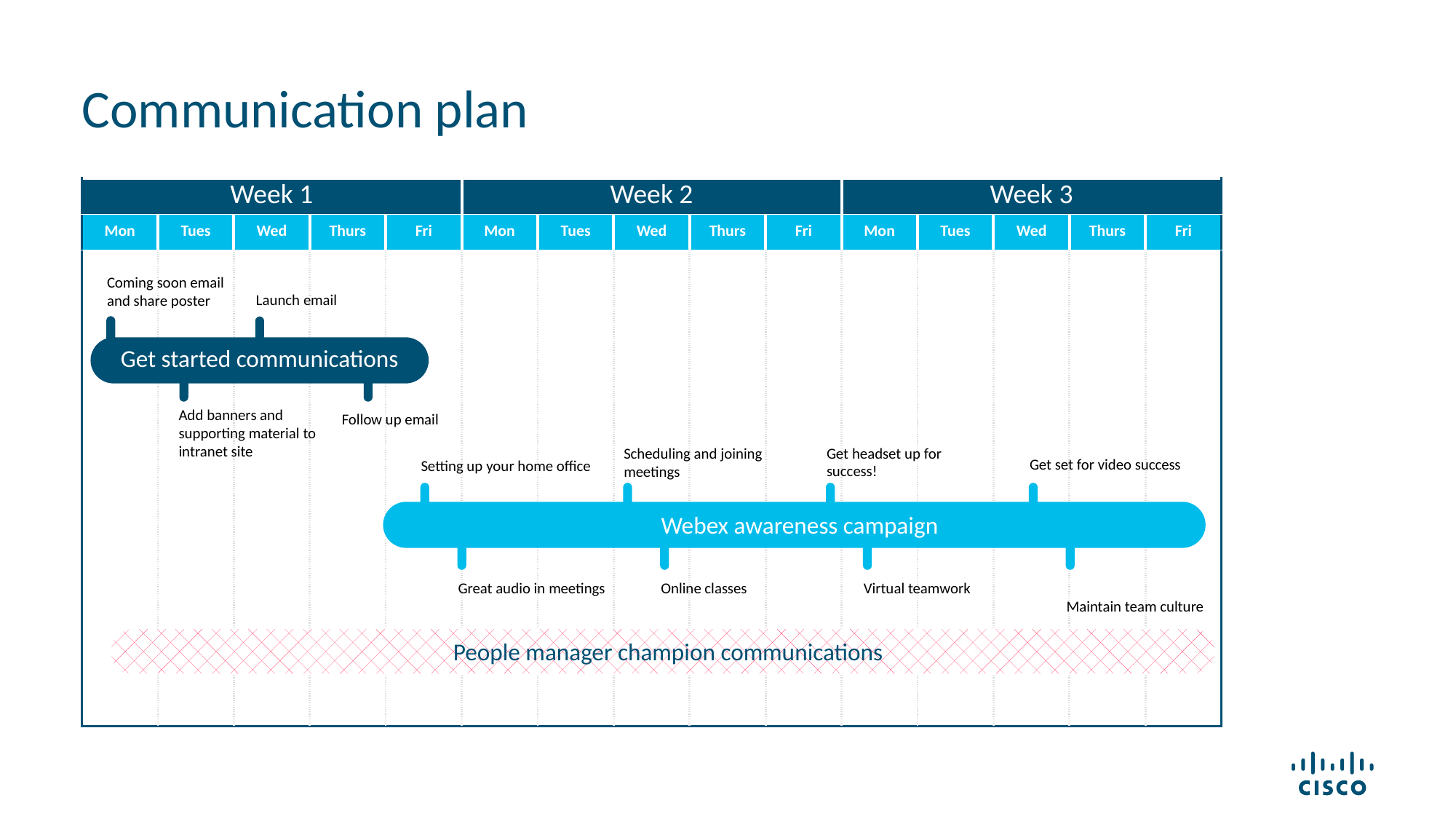

Communication plan
| Week 1 |  |  |  |  | Week 2 |  |  |  |  | Week 3 |  |  |  |  |
| --- | --- | --- | --- | --- | --- | --- | --- | --- | --- | --- | --- | --- | --- | --- |
| Mon | Tues | Wed | Thurs | Fri | Mon | Tues | Wed | Thurs | Fri | Mon | Tues | Wed | Thurs | Fri |
|  |  |  |  |  |  |  |  |  |  |  |  |  |  |  |
Coming soon email and share poster
Launch email

Get started communications

Add banners and supporting material to intranet site
Follow up email
Get headset up for success!
Scheduling and joining meetings
Get set for video success
Setting up your home office

Webex awareness campaign
Great audio in meetings
Virtual teamwork
Online classes
Maintain team culture

People manager champion communications